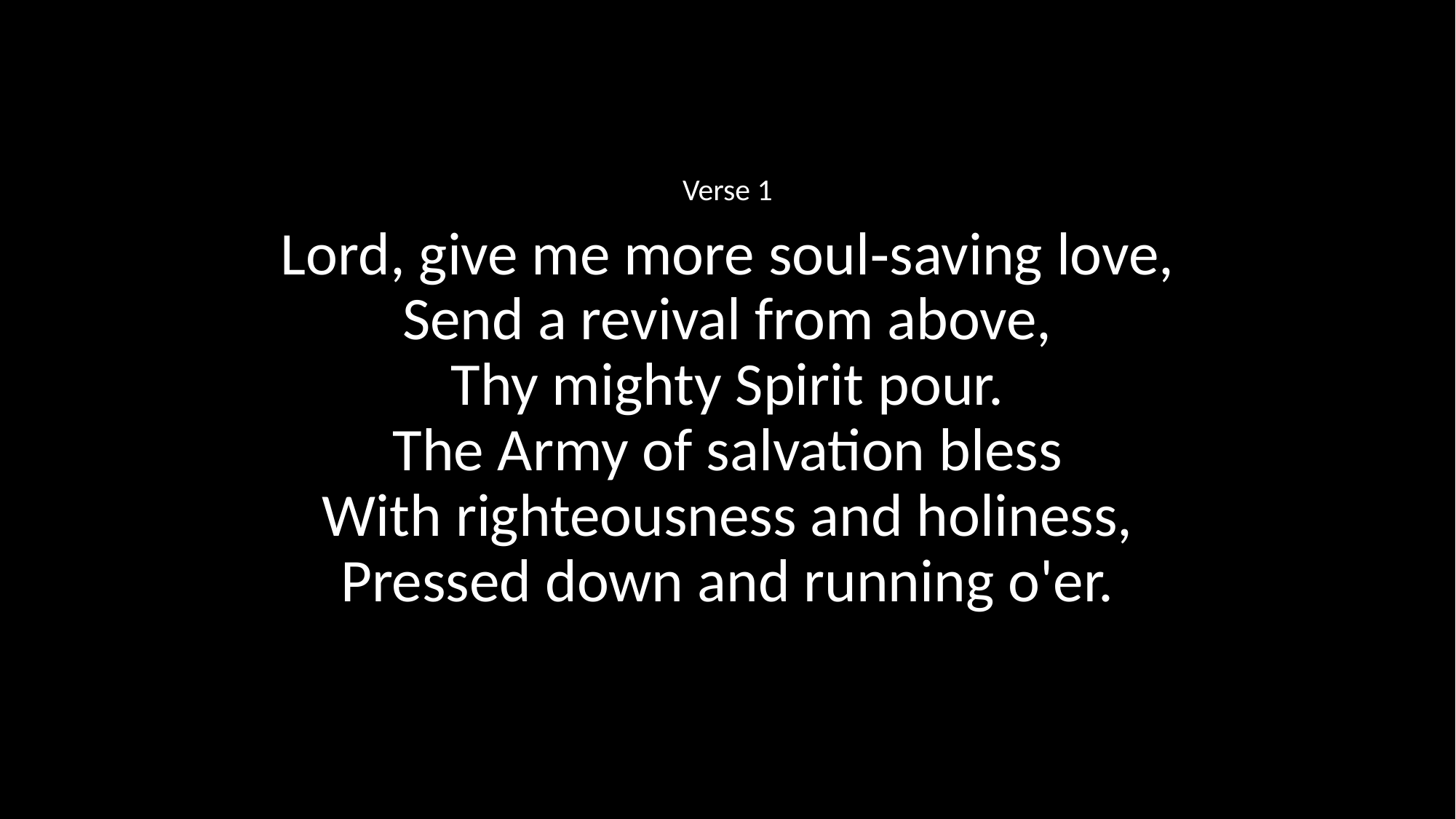

Verse 1
Lord, give me more soul‑saving love,
Send a revival from above,
Thy mighty Spirit pour.
The Army of salvation bless
With righteousness and holiness,
Pressed down and running o'er.